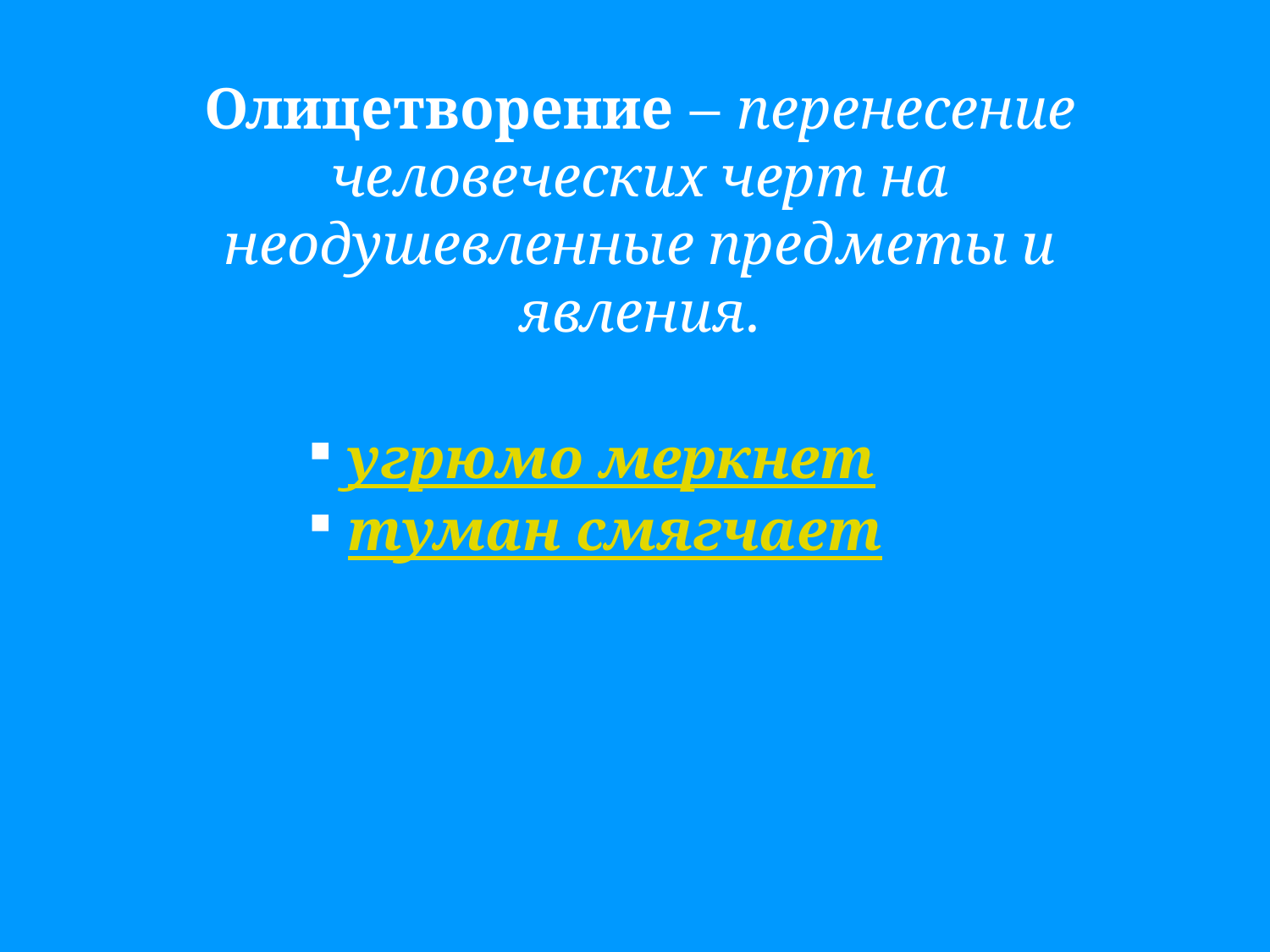

Олицетворение – перенесение человеческих черт на неодушевленные предметы и явления.
 угрюмо меркнет
 туман смягчает